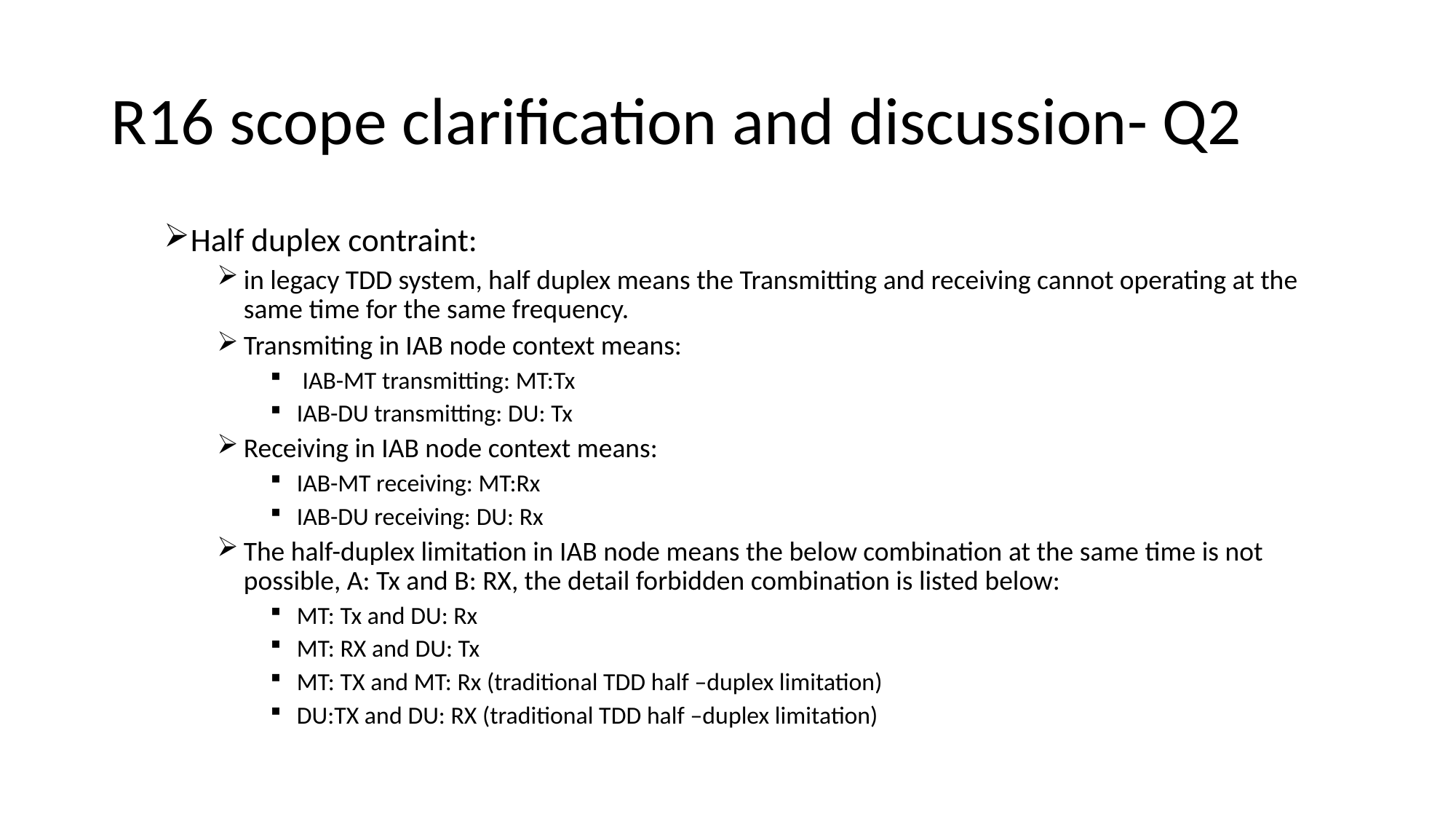

# R16 scope clarification and discussion- Q2
Half duplex contraint:
in legacy TDD system, half duplex means the Transmitting and receiving cannot operating at the same time for the same frequency.
Transmiting in IAB node context means:
 IAB-MT transmitting: MT:Tx
IAB-DU transmitting: DU: Tx
Receiving in IAB node context means:
IAB-MT receiving: MT:Rx
IAB-DU receiving: DU: Rx
The half-duplex limitation in IAB node means the below combination at the same time is not possible, A: Tx and B: RX, the detail forbidden combination is listed below:
MT: Tx and DU: Rx
MT: RX and DU: Tx
MT: TX and MT: Rx (traditional TDD half –duplex limitation)
DU:TX and DU: RX (traditional TDD half –duplex limitation)